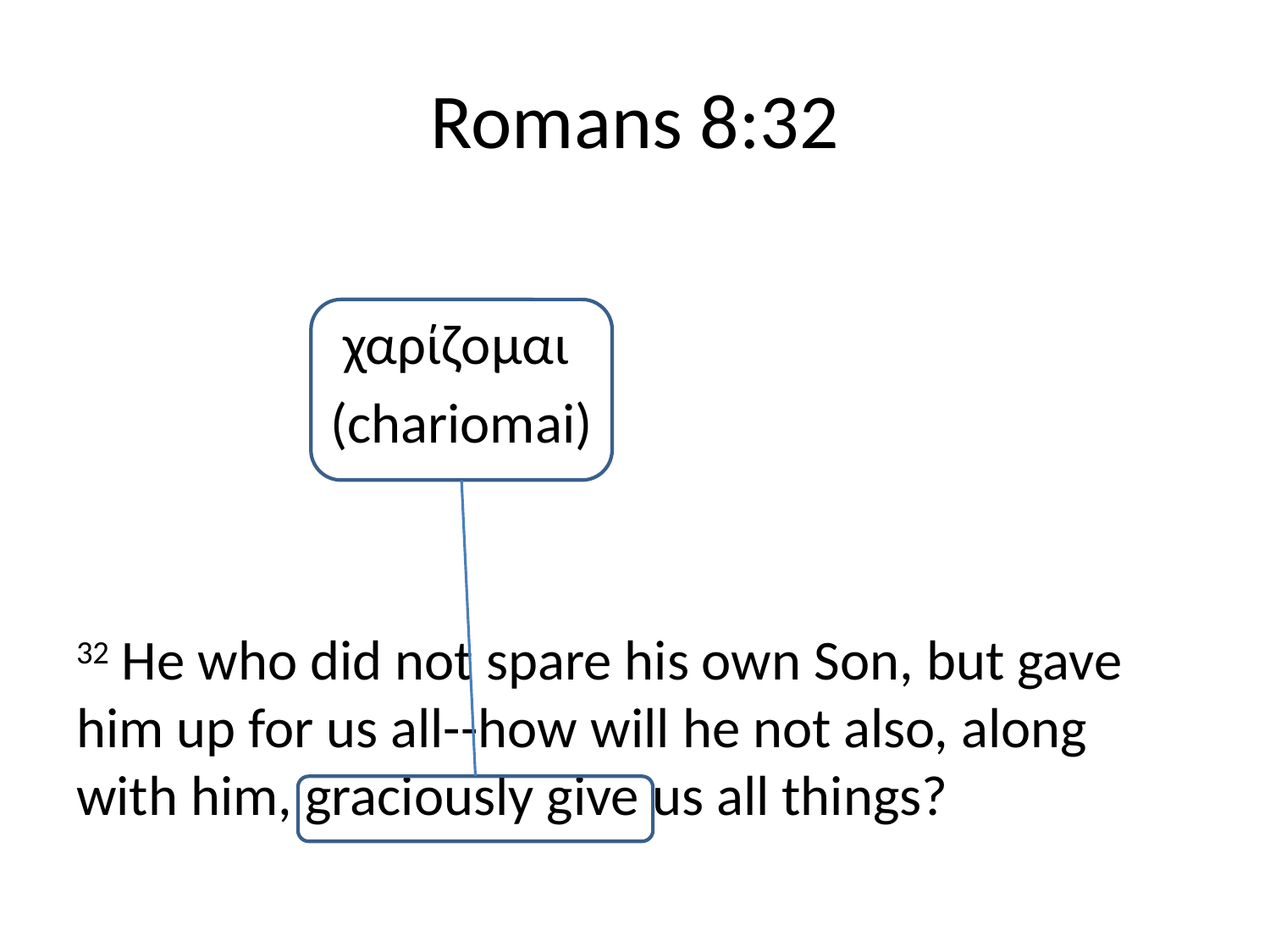

# Romans 8:32

		 χαρίζομαι
		(chariomai)

32 He who did not spare his own Son, but gave him up for us all--how will he not also, along with him, graciously give us all things?